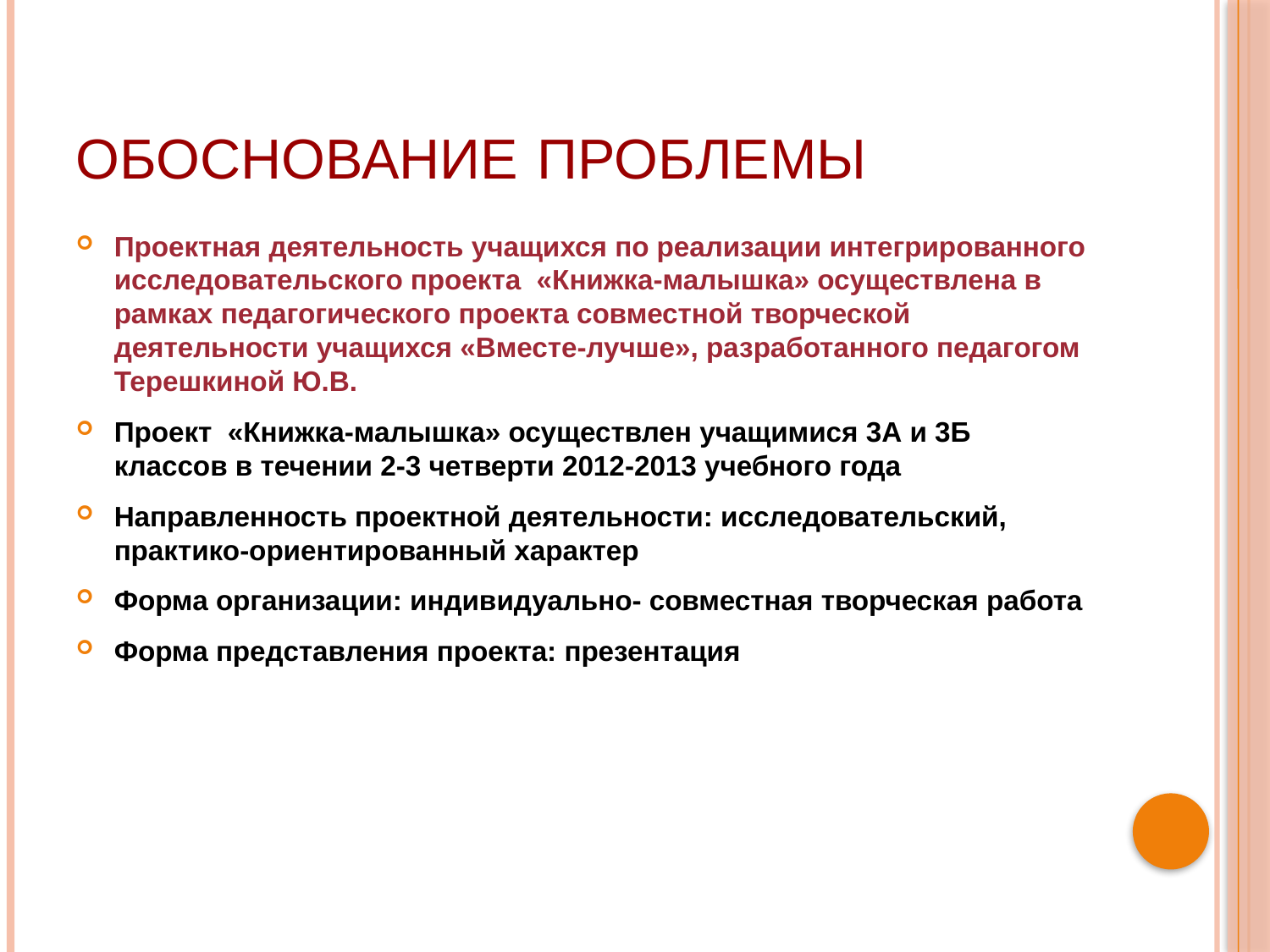

# Обоснование проблемы
Проектная деятельность учащихся по реализации интегрированного исследовательского проекта  «Книжка-малышка» осуществлена в рамках педагогического проекта совместной творческой деятельности учащихся «Вместе-лучше», разработанного педагогом Терешкиной Ю.В.
Проект  «Книжка-малышка» осуществлен учащимися 3А и 3Б классов в течении 2-3 четверти 2012-2013 учебного года
Направленность проектной деятельности: исследовательский, практико-ориентированный характер
Форма организации: индивидуально- совместная творческая работа
Форма представления проекта: презентация